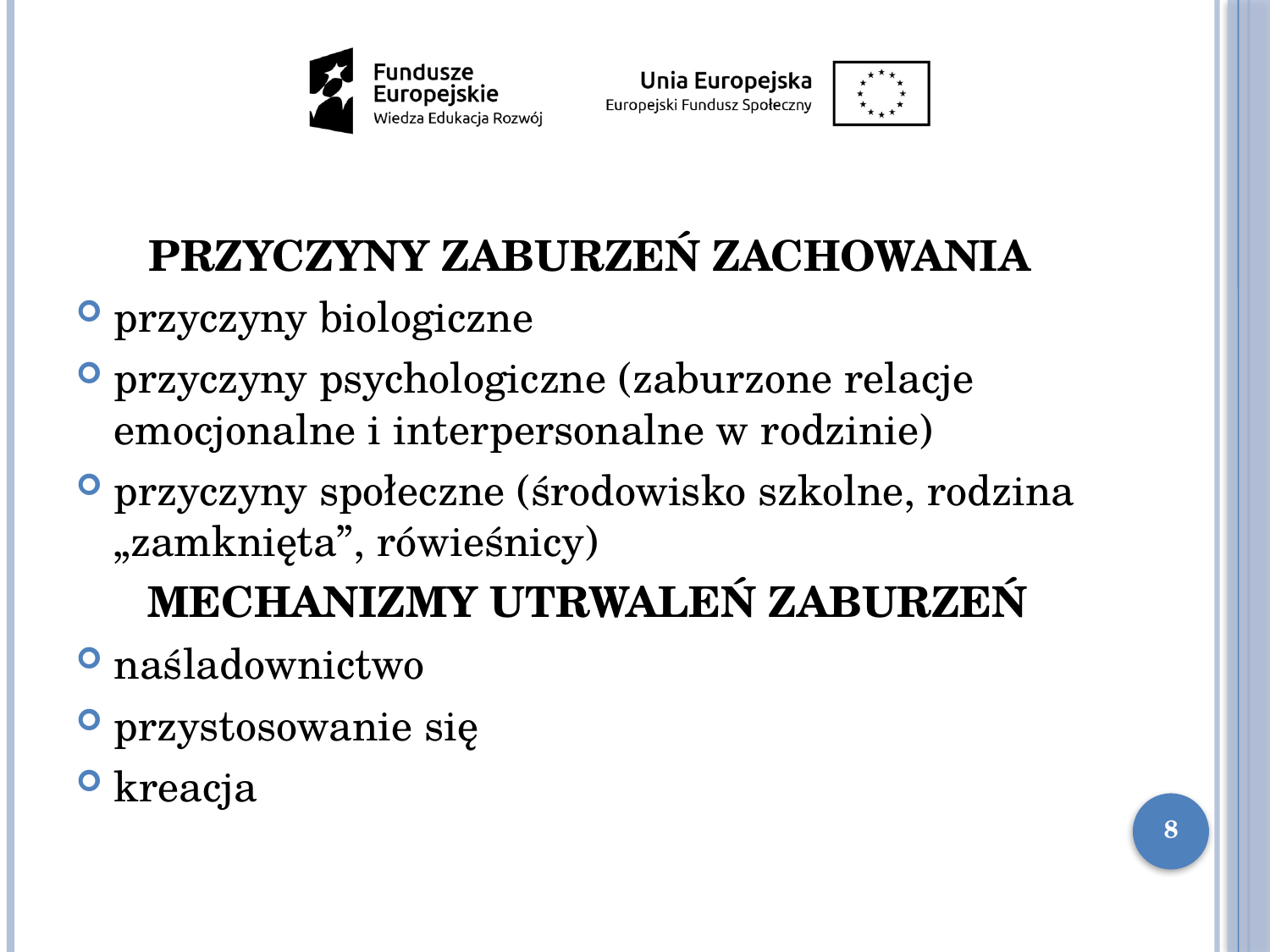

PRZYCZYNY ZABURZEŃ ZACHOWANIA
przyczyny biologiczne
przyczyny psychologiczne (zaburzone relacje emocjonalne i interpersonalne w rodzinie)
przyczyny społeczne (środowisko szkolne, rodzina „zamknięta”, rówieśnicy)
 MECHANIZMY UTRWALEŃ ZABURZEŃ
naśladownictwo
przystosowanie się
kreacja

8